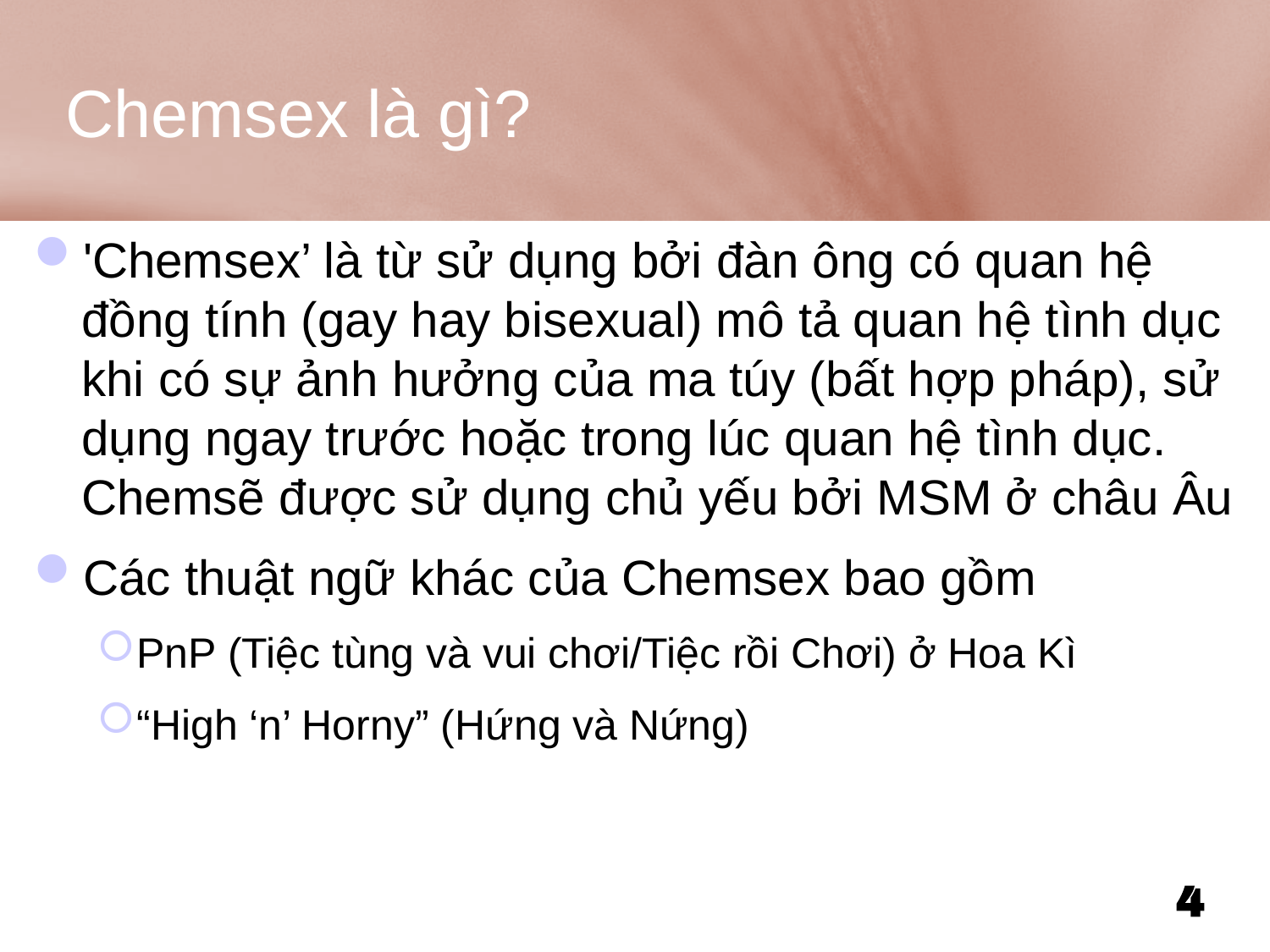

# Chemsex là gì?
'Chemsex’ là từ sử dụng bởi đàn ông có quan hệ đồng tính (gay hay bisexual) mô tả quan hệ tình dục khi có sự ảnh hưởng của ma túy (bất hợp pháp), sử dụng ngay trước hoặc trong lúc quan hệ tình dục. Chemsẽ được sử dụng chủ yếu bởi MSM ở châu Âu
Các thuật ngữ khác của Chemsex bao gồm
PnP (Tiệc tùng và vui chơi/Tiệc rồi Chơi) ở Hoa Kì
“High ‘n’ Horny” (Hứng và Nứng)

4